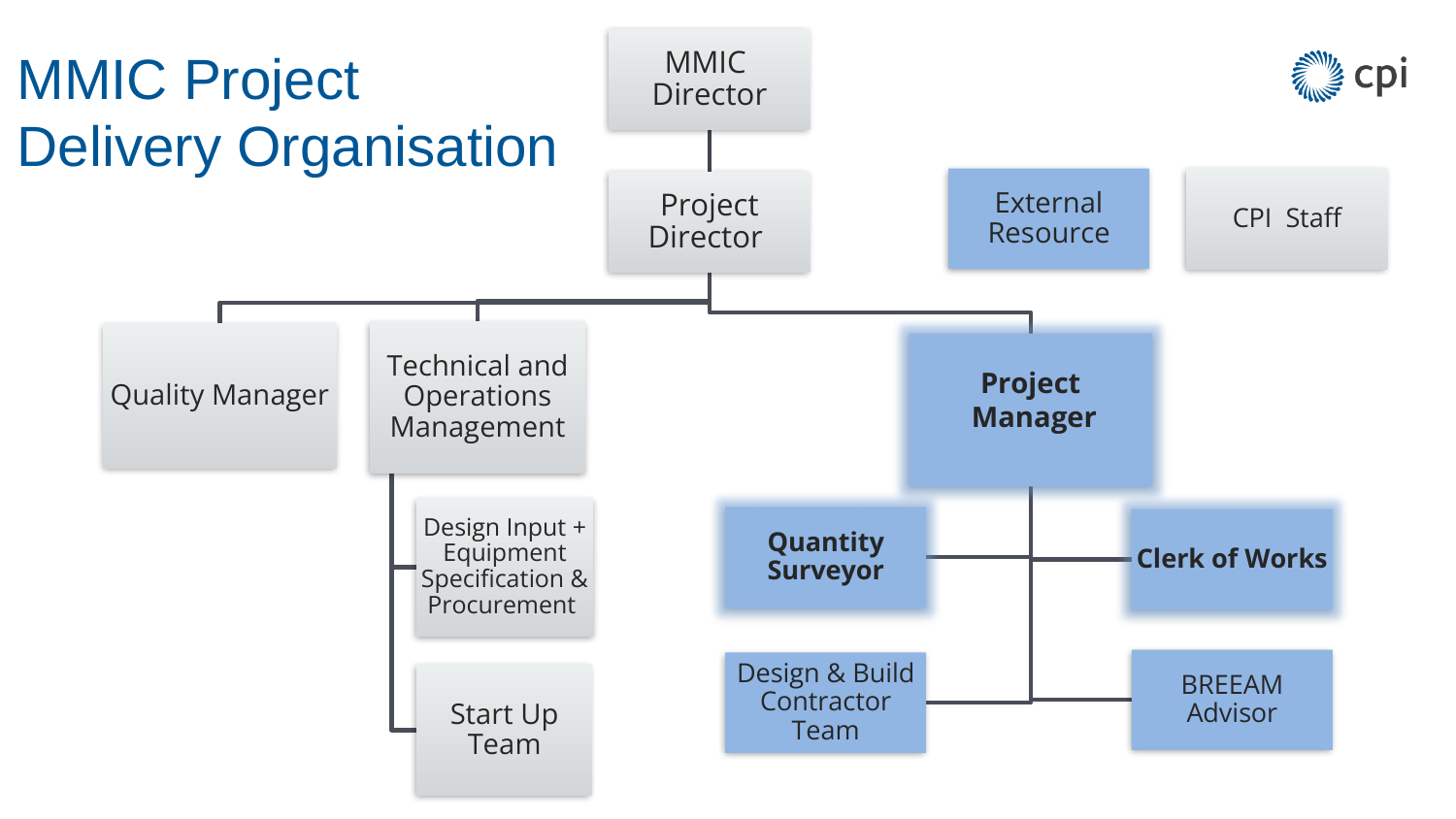

# MMIC Project Delivery Organisation
MMIC  Director
Project Director
Quality Manager
Technical and Operations Management
Design Input + Equipment Specification & Procurement
Start Up Team
Project
 Manager

Quantity Surveyor
Clerk of Works
Design & Build Contractor Team
BREEAM Advisor
External Resource
CPI  Staff